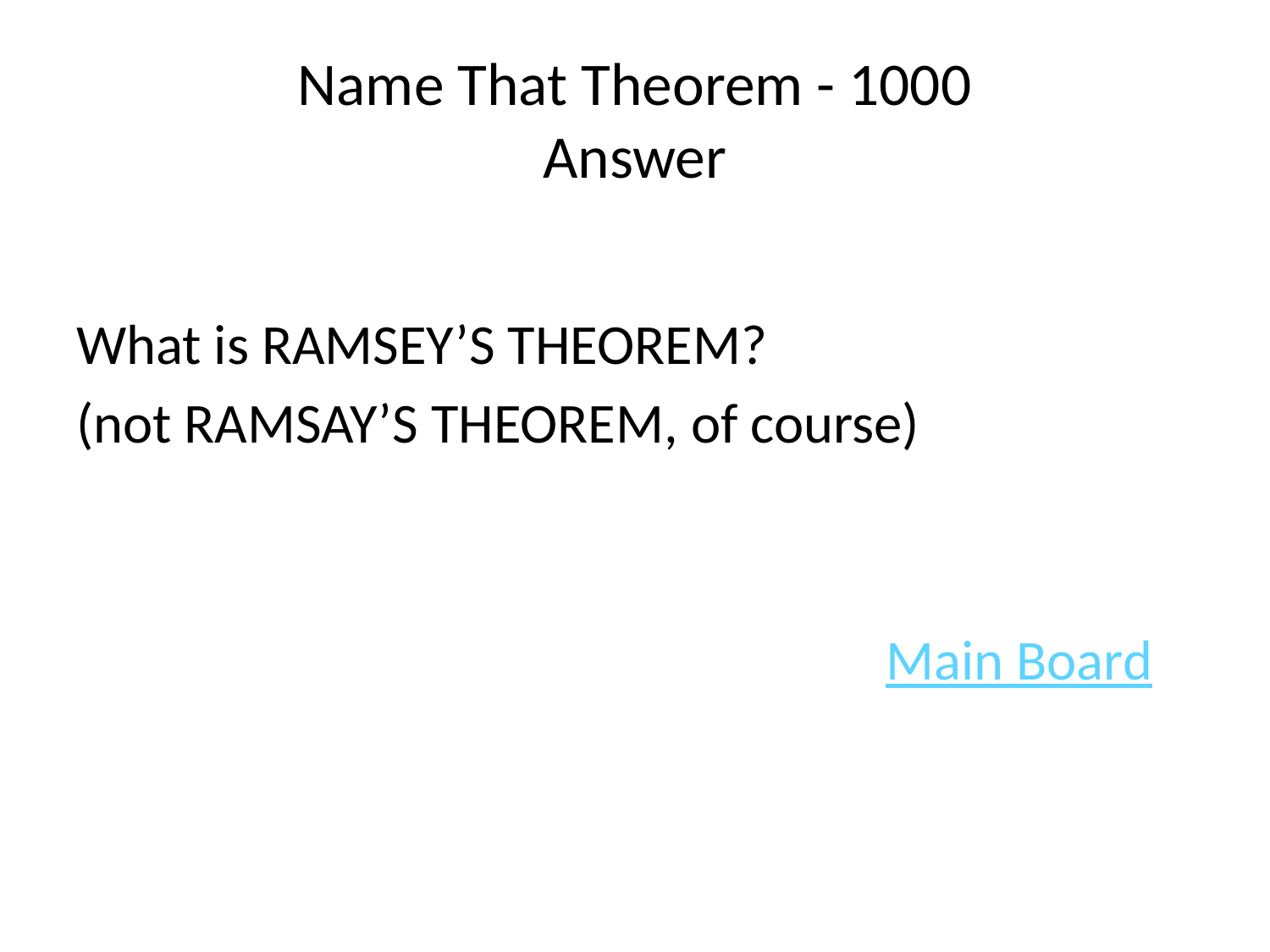

# Name That Theorem - 1000 Answer

What is RAMSEY’S THEOREM?
(not RAMSAY’S THEOREM, of course)

							Main Board